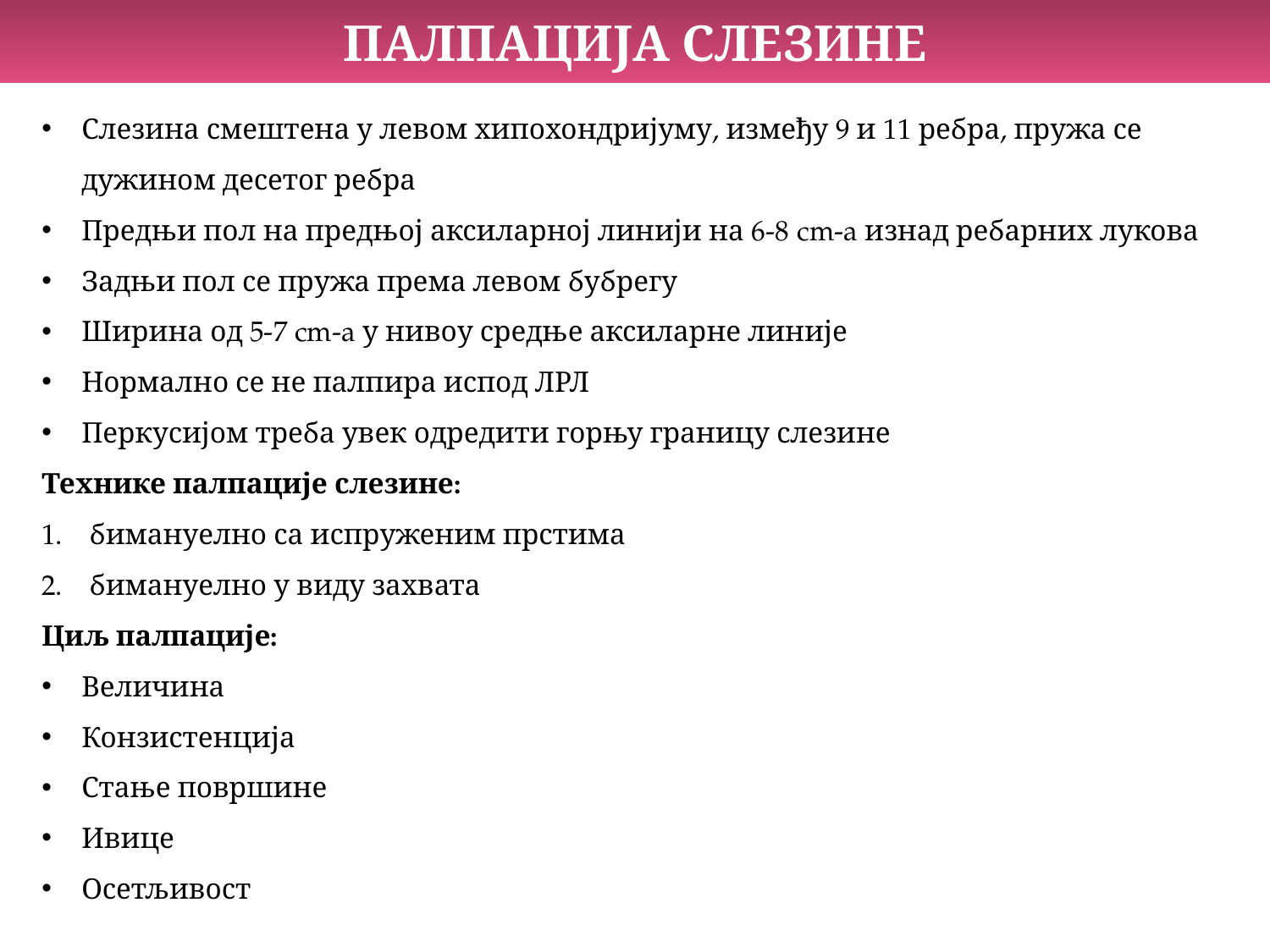

ПАЛПАЦИЈА СЛЕЗИНЕ
Слезина смештена у левом хипохондријуму, између 9 и 11 ребра, пружа се дужином десетог ребра
Предњи пол на предњој аксиларној линији на 6-8 cm-a изнад ребарних лукова
Задњи пол се пружа према левом бубрегу
Ширина од 5-7 cm-a у нивоу средње аксиларне линије
Нормално се не палпира испод ЛРЛ
Перкусијом треба увек одредити горњу границу слезине
Технике палпације слезине:
бимануелно са испруженим прстима
бимануелно у виду захвата
Циљ палпације:
Величина
Конзистенција
Стање површине
Ивице
Осетљивост